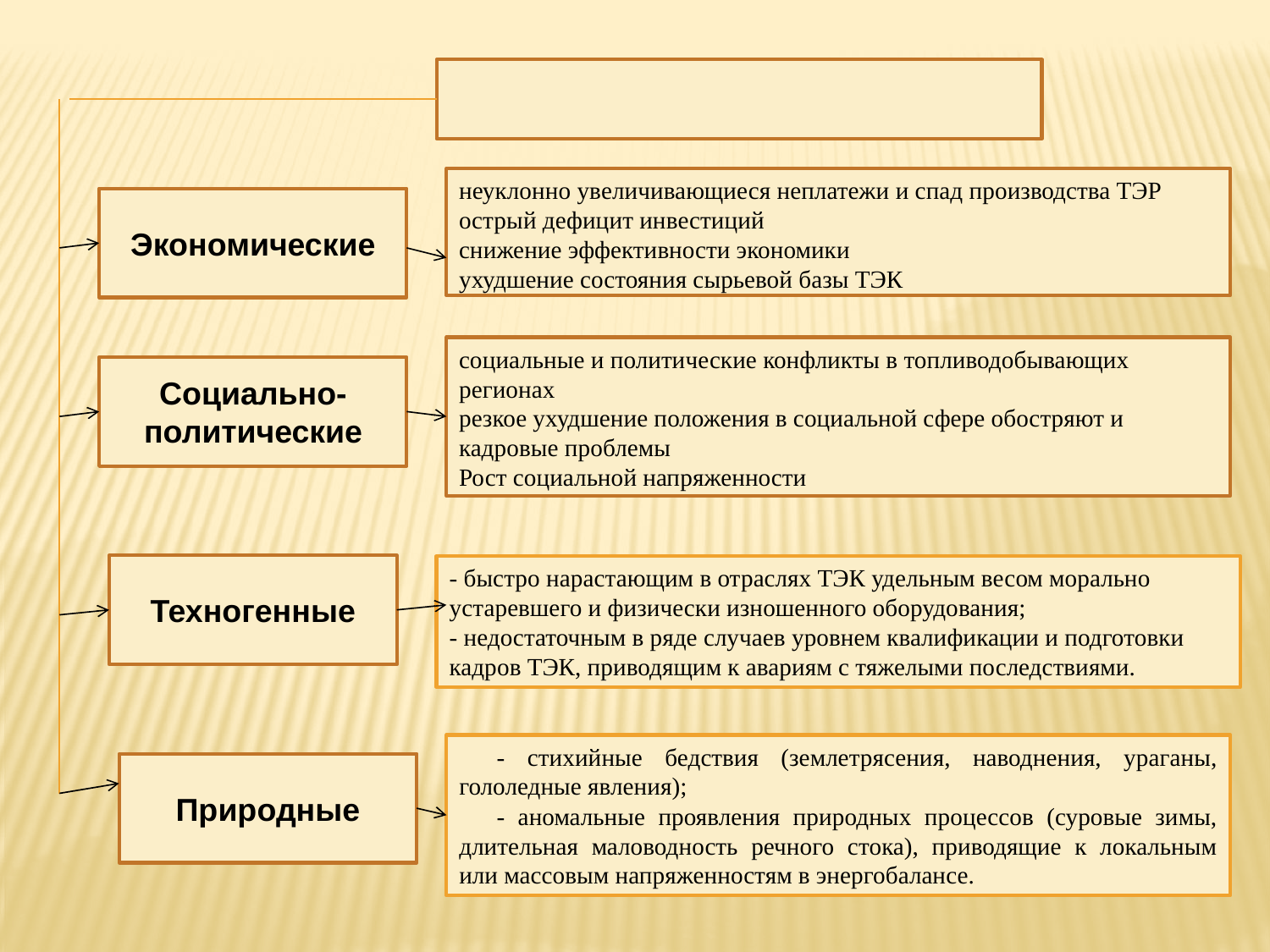

Угрозы энергетической безопасности
неуклонно увеличивающиеся неплатежи и спад производства ТЭР острый дефицит инвестиций
снижение эффективности экономики
ухудшение состояния сырьевой базы ТЭК

Экономические
социальные и политические конфликты в топливодобывающих регионах
резкое ухудшение положения в социальной сфере обостряют и кадровые проблемы
Рост социальной напряженности

Социально-политические
Техногенные
- быстро нарастающим в отраслях ТЭК удельным весом морально
устаревшего и физически изношенного оборудования;
- недостаточным в ряде случаев уровнем квалификации и подготовки кадров ТЭК, приводящим к авариям с тяжелыми последствиями.
- стихийные бедствия (землетрясения, наводнения, ураганы, гололедные явления);
- аномальные проявления природных процессов (суровые зимы, длительная маловодность речного стока), приводящие к локальным или массовым напряженностям в энергобалансе.
Природные